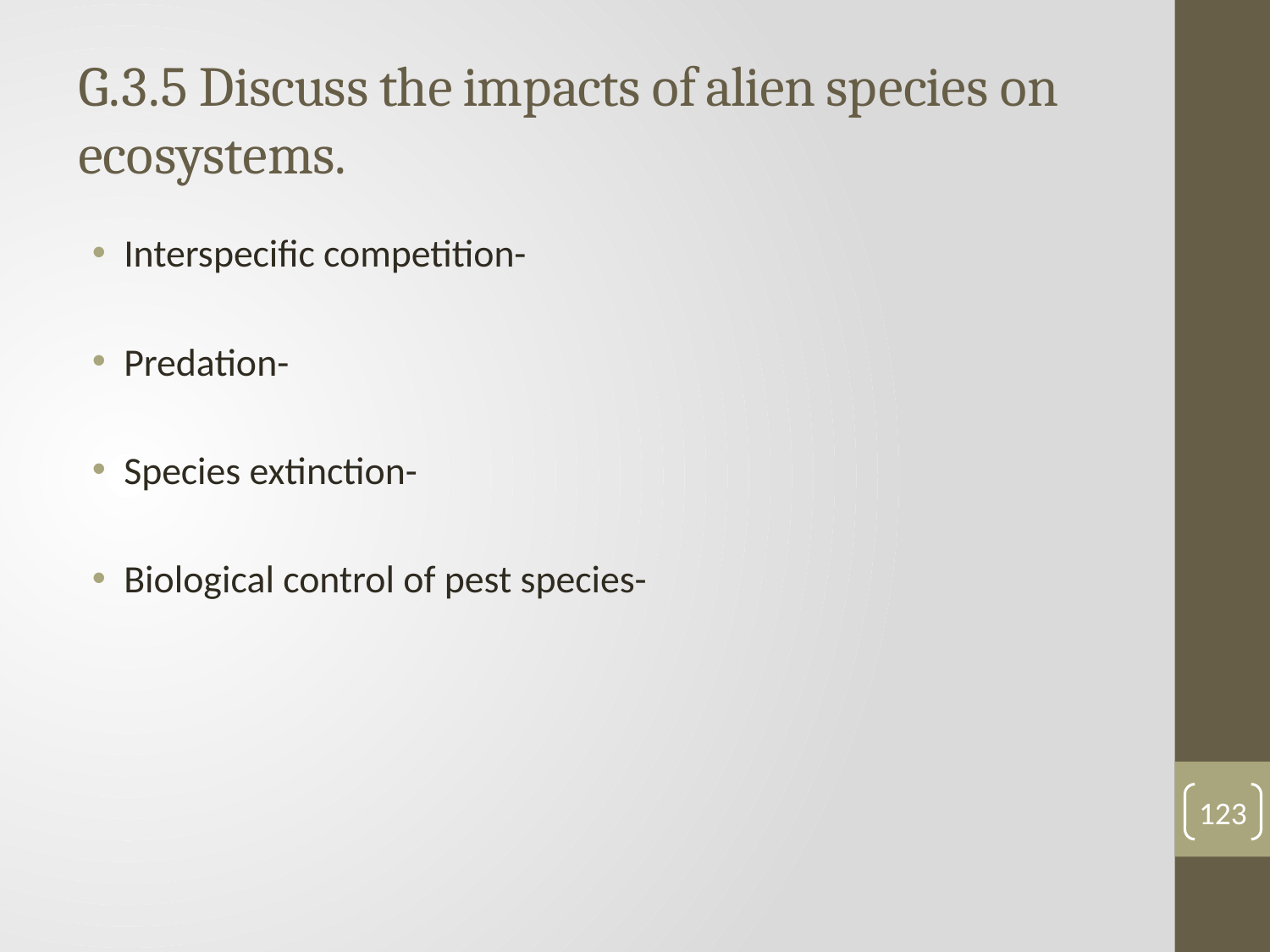

# G.3.5 Discuss the impacts of alien species on ecosystems.
Interspecific competition-

Predation-

Species extinction-

Biological control of pest species-

123